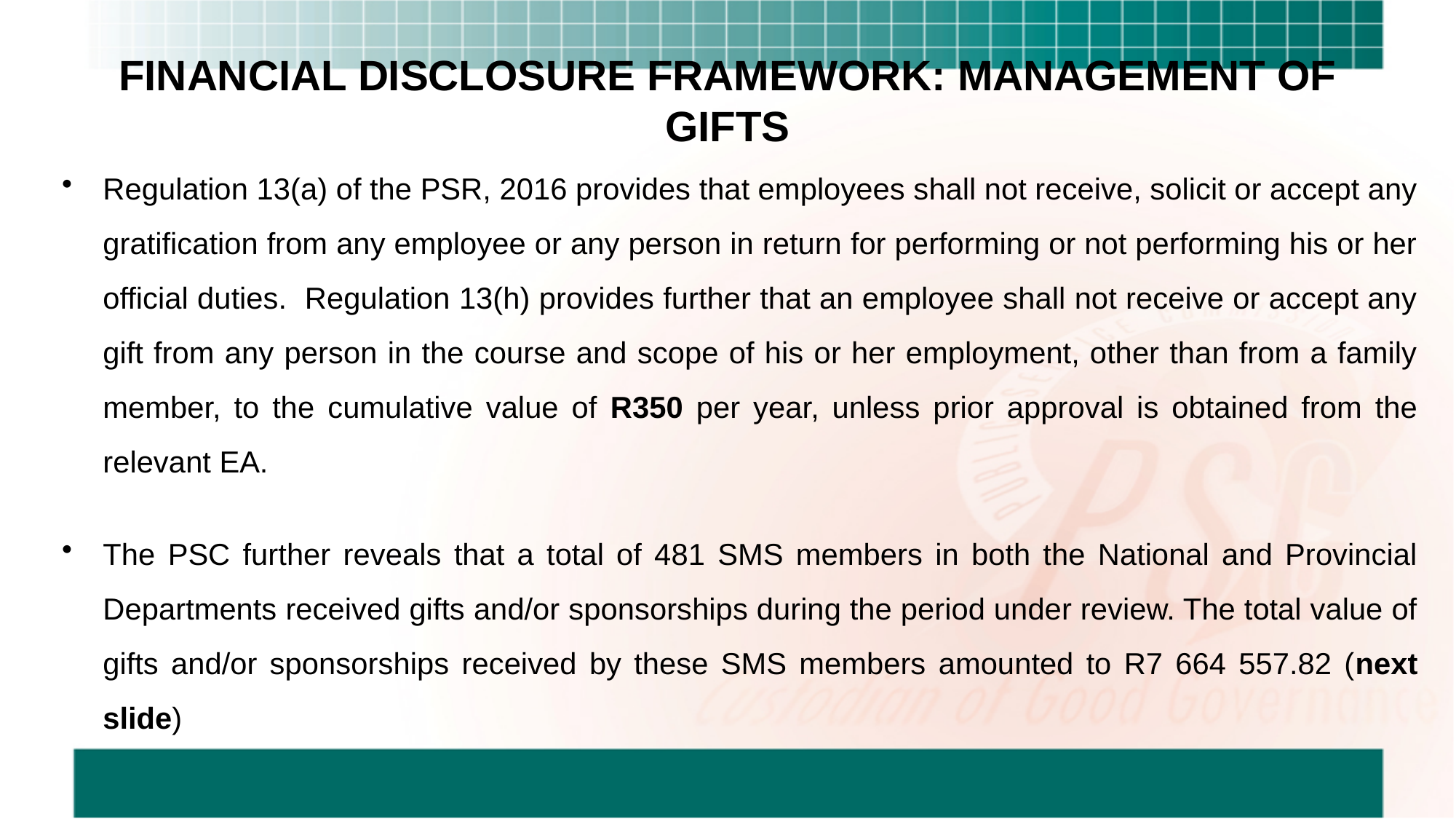

# FINANCIAL DISCLOSURE FRAMEWORK: MANAGEMENT OF GIFTS
Regulation 13(a) of the PSR, 2016 provides that employees shall not receive, solicit or accept any gratification from any employee or any person in return for performing or not performing his or her official duties.  Regulation 13(h) provides further that an employee shall not receive or accept any gift from any person in the course and scope of his or her employment, other than from a family member, to the cumulative value of R350 per year, unless prior approval is obtained from the relevant EA.

The PSC further reveals that a total of 481 SMS members in both the National and Provincial Departments received gifts and/or sponsorships during the period under review. The total value of gifts and/or sponsorships received by these SMS members amounted to R7 664 557.82 (next slide)